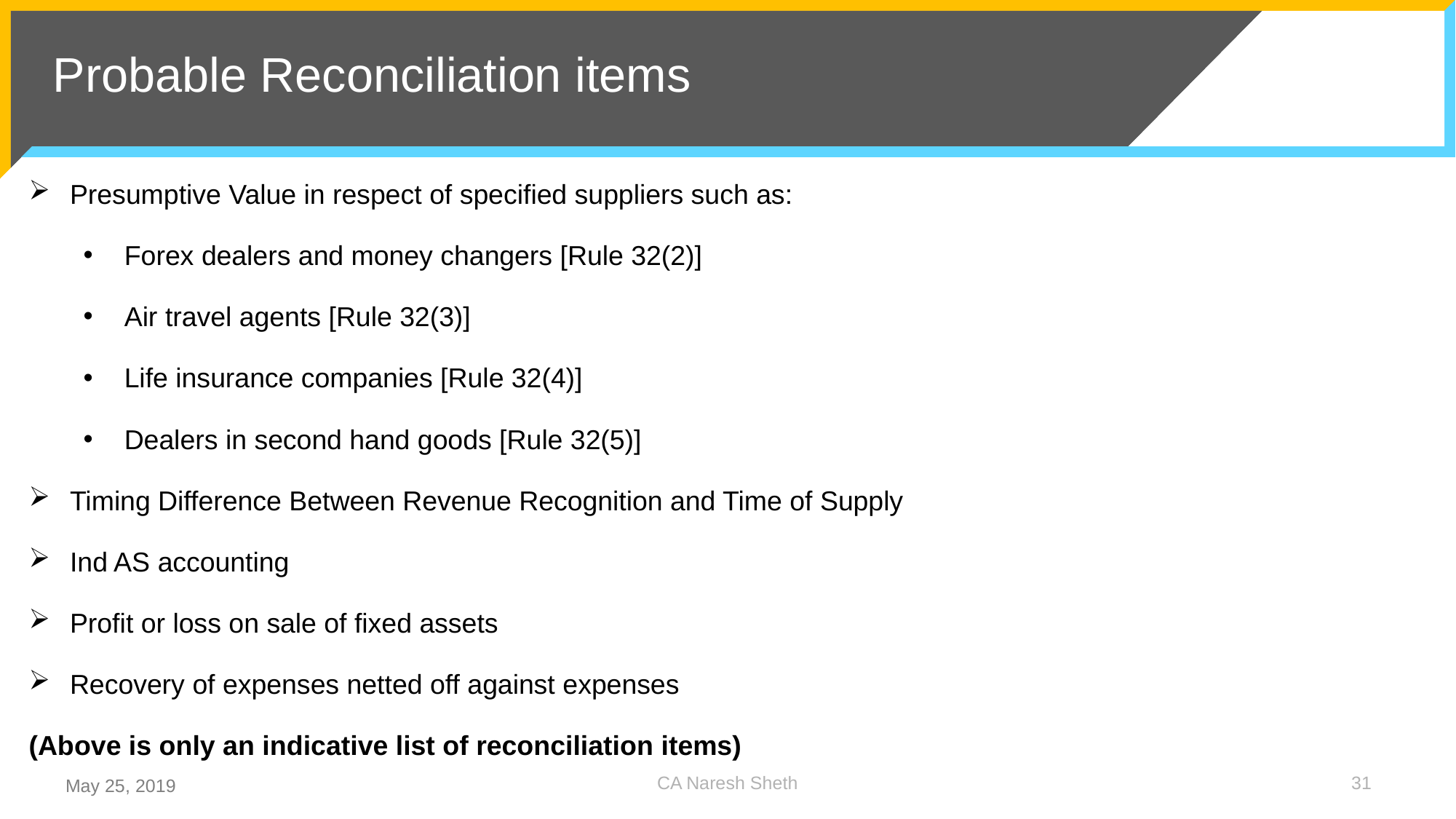

Probable Reconciliation items
Presumptive Value in respect of specified suppliers such as:
Forex dealers and money changers [Rule 32(2)]
Air travel agents [Rule 32(3)]
Life insurance companies [Rule 32(4)]
Dealers in second hand goods [Rule 32(5)]
Timing Difference Between Revenue Recognition and Time of Supply
Ind AS accounting
Profit or loss on sale of fixed assets
Recovery of expenses netted off against expenses
(Above is only an indicative list of reconciliation items)
CA Naresh Sheth
31
May 25, 2019